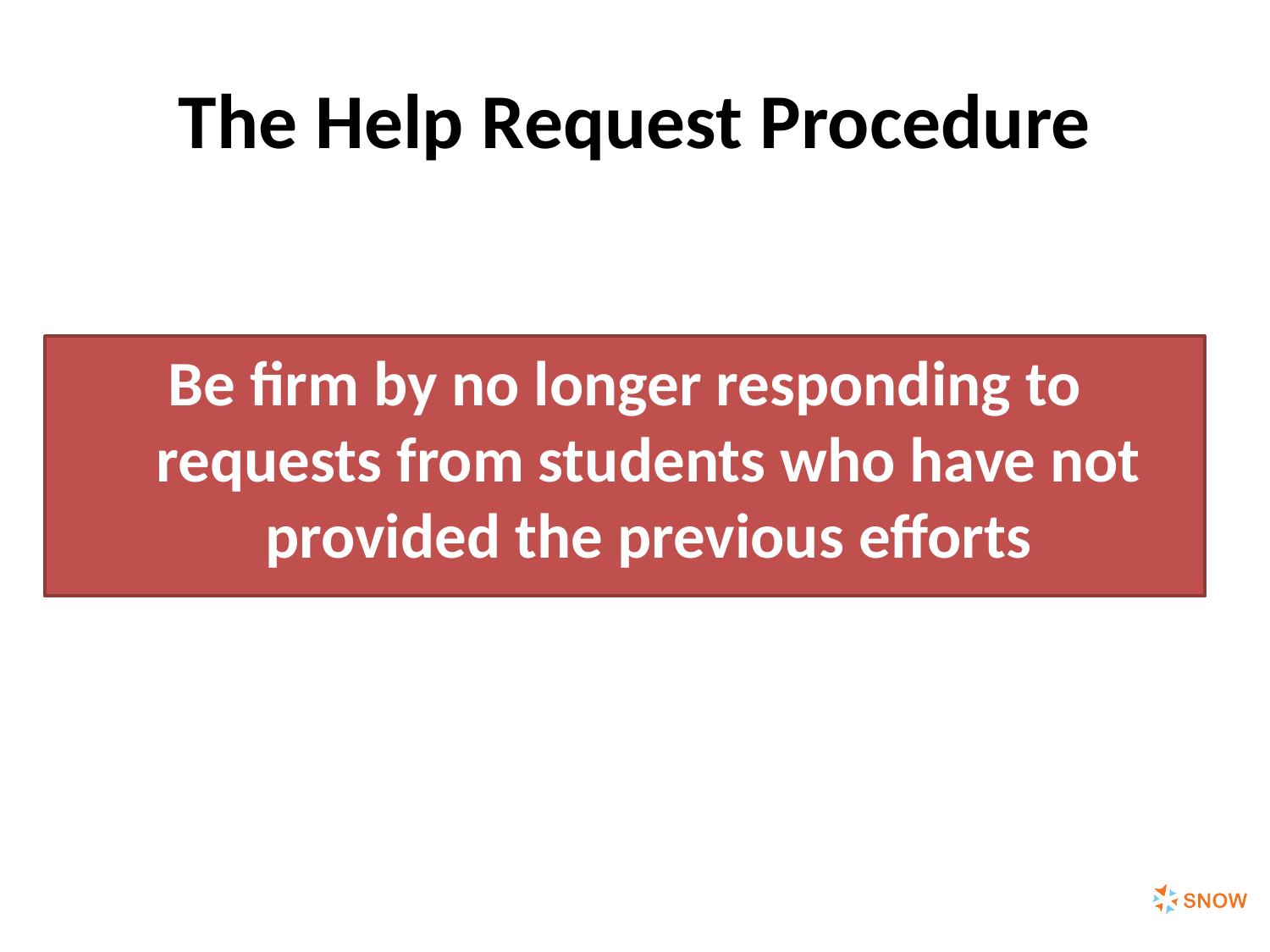

# The Help Request Procedure
Be firm by no longer responding to requests from students who have not provided the previous efforts